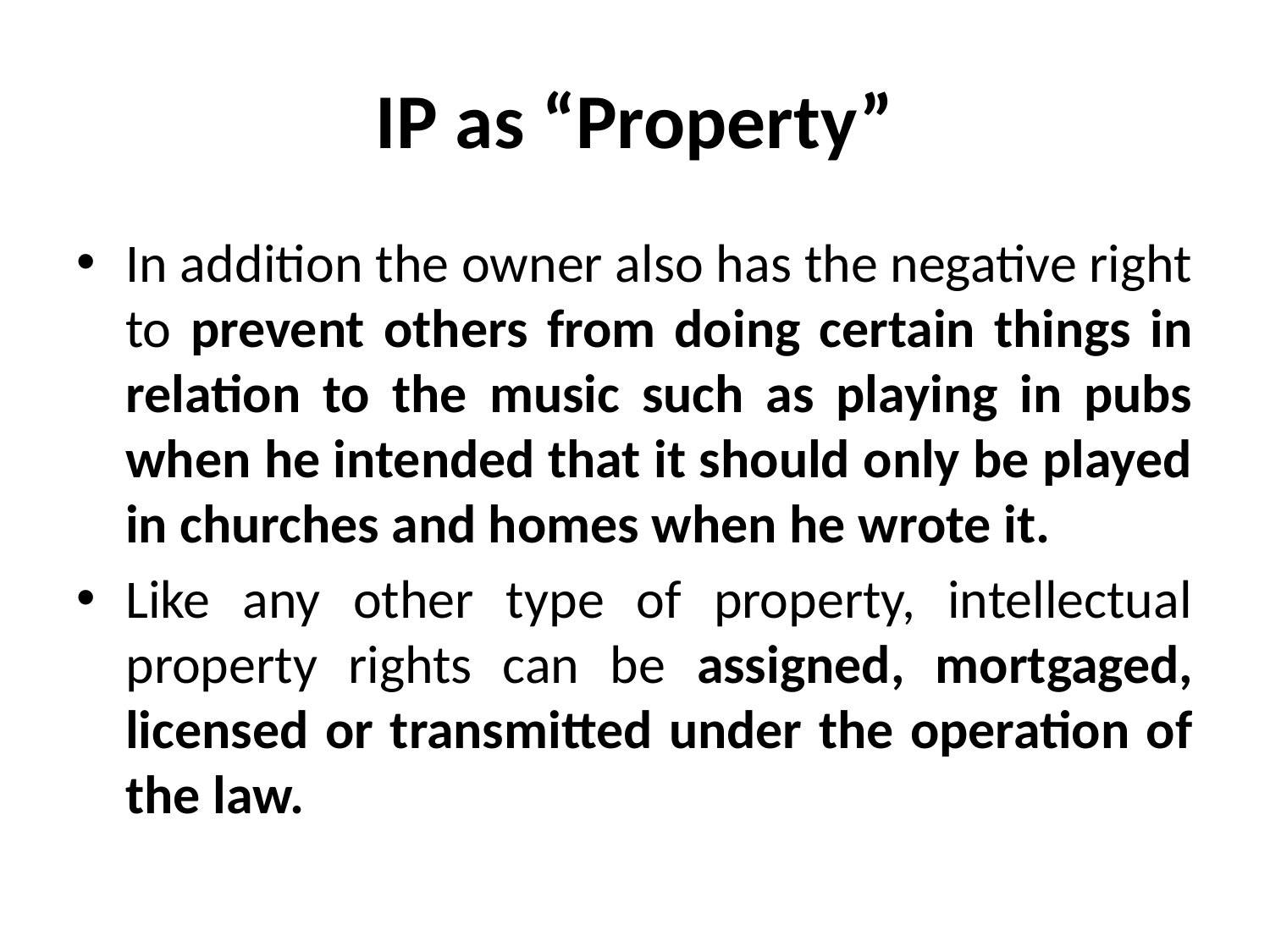

# IP as “Property”
In addition the owner also has the negative right to prevent others from doing certain things in relation to the music such as playing in pubs when he intended that it should only be played in churches and homes when he wrote it.
Like any other type of property, intellectual property rights can be assigned, mortgaged, licensed or transmitted under the operation of the law.